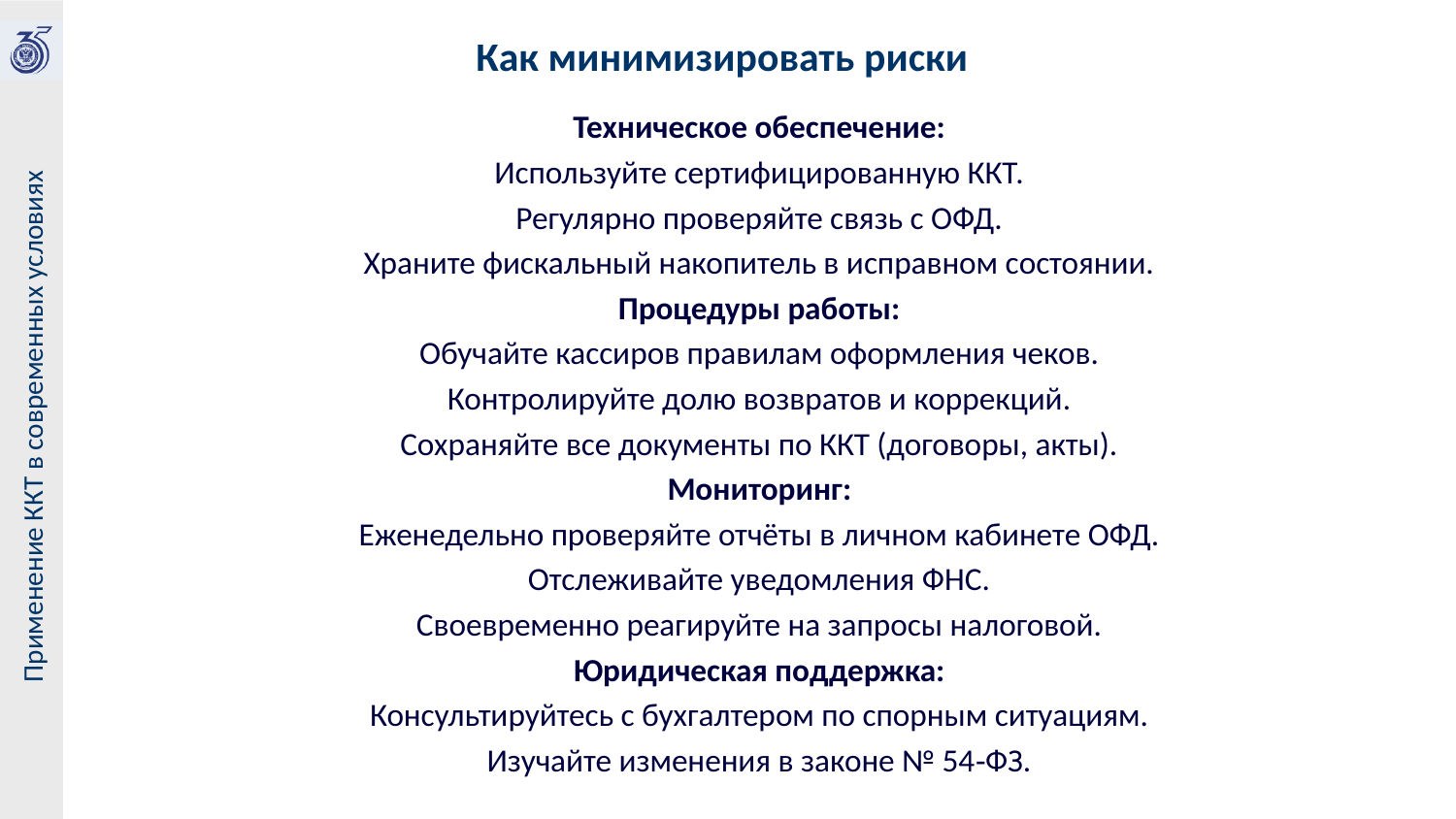

Как минимизировать риски
Техническое обеспечение:
Используйте сертифицированную ККТ.
Регулярно проверяйте связь с ОФД.
Храните фискальный накопитель в исправном состоянии.
Процедуры работы:
Обучайте кассиров правилам оформления чеков.
Контролируйте долю возвратов и коррекций.
Сохраняйте все документы по ККТ (договоры, акты).
Мониторинг:
Еженедельно проверяйте отчёты в личном кабинете ОФД.
Отслеживайте уведомления ФНС.
Своевременно реагируйте на запросы налоговой.
Юридическая поддержка:
Консультируйтесь с бухгалтером по спорным ситуациям.
Изучайте изменения в законе № 54‑ФЗ.

5